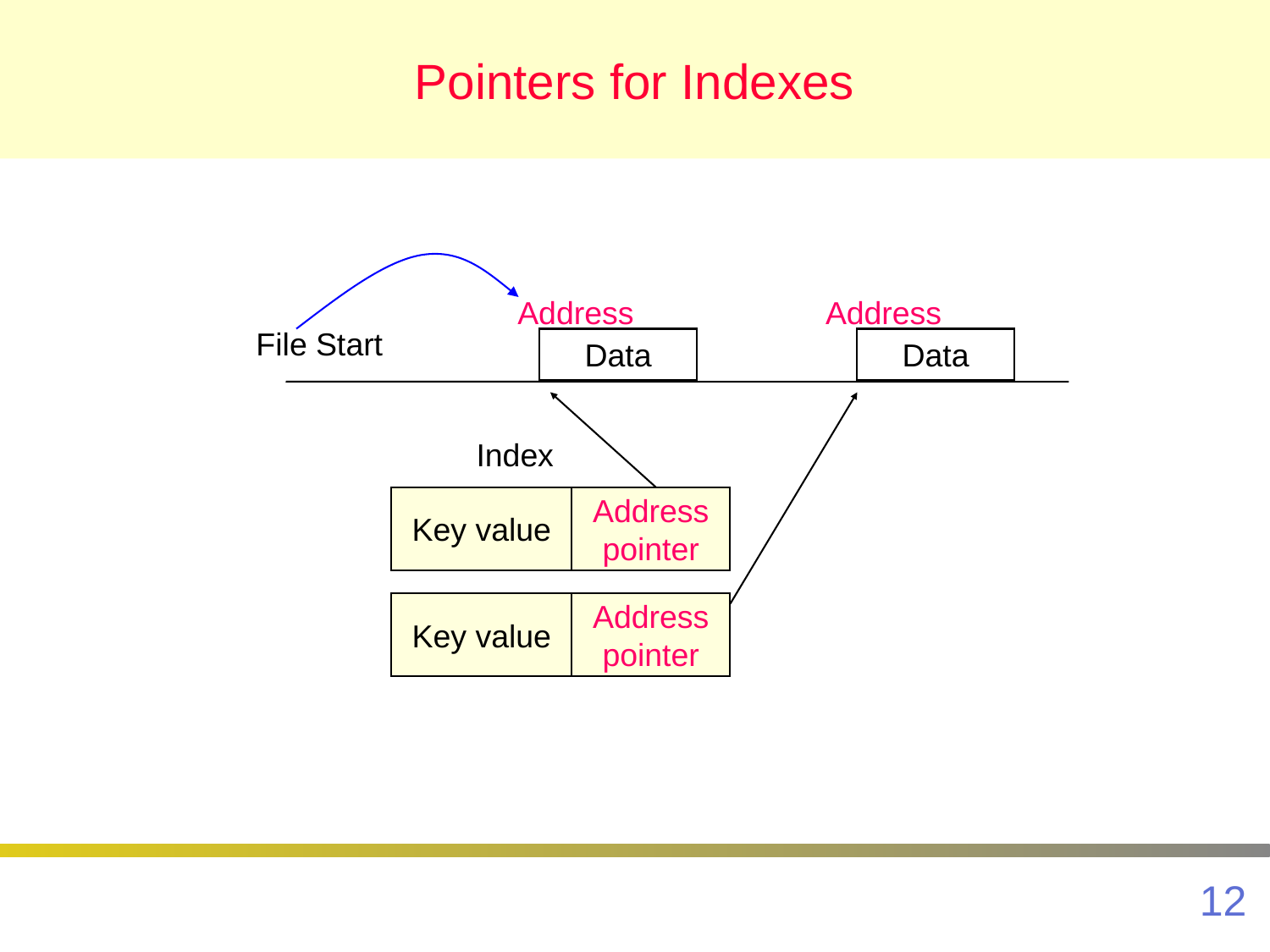

# Pointers for Indexes

Address
Address
File Start
Data
Data

Index
Key value
Address
pointer
Key value
Address
pointer
12